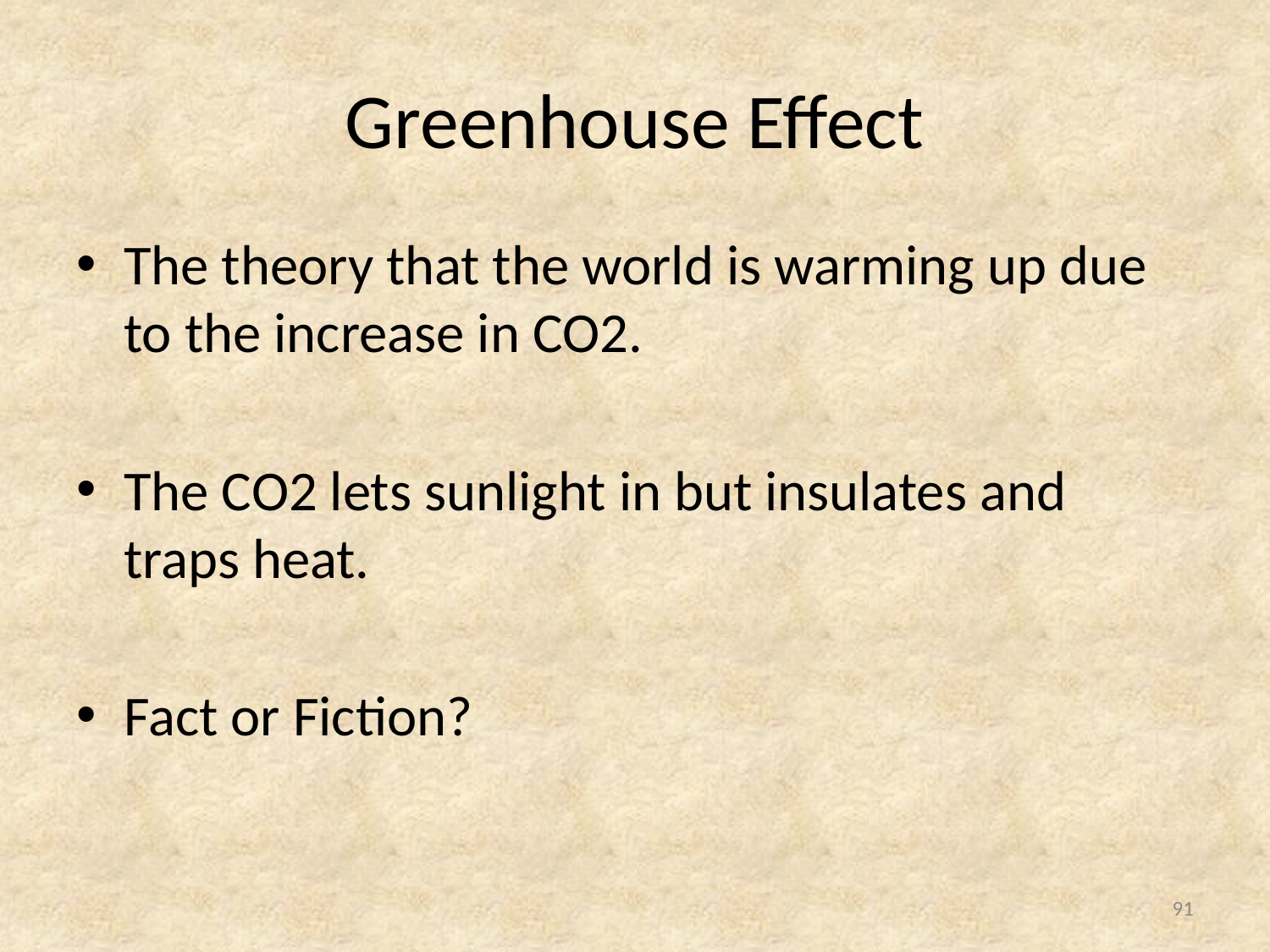

# Greenhouse Effect
The theory that the world is warming up due to the increase in CO2.

The CO2 lets sunlight in but insulates and traps heat.

Fact or Fiction?
91